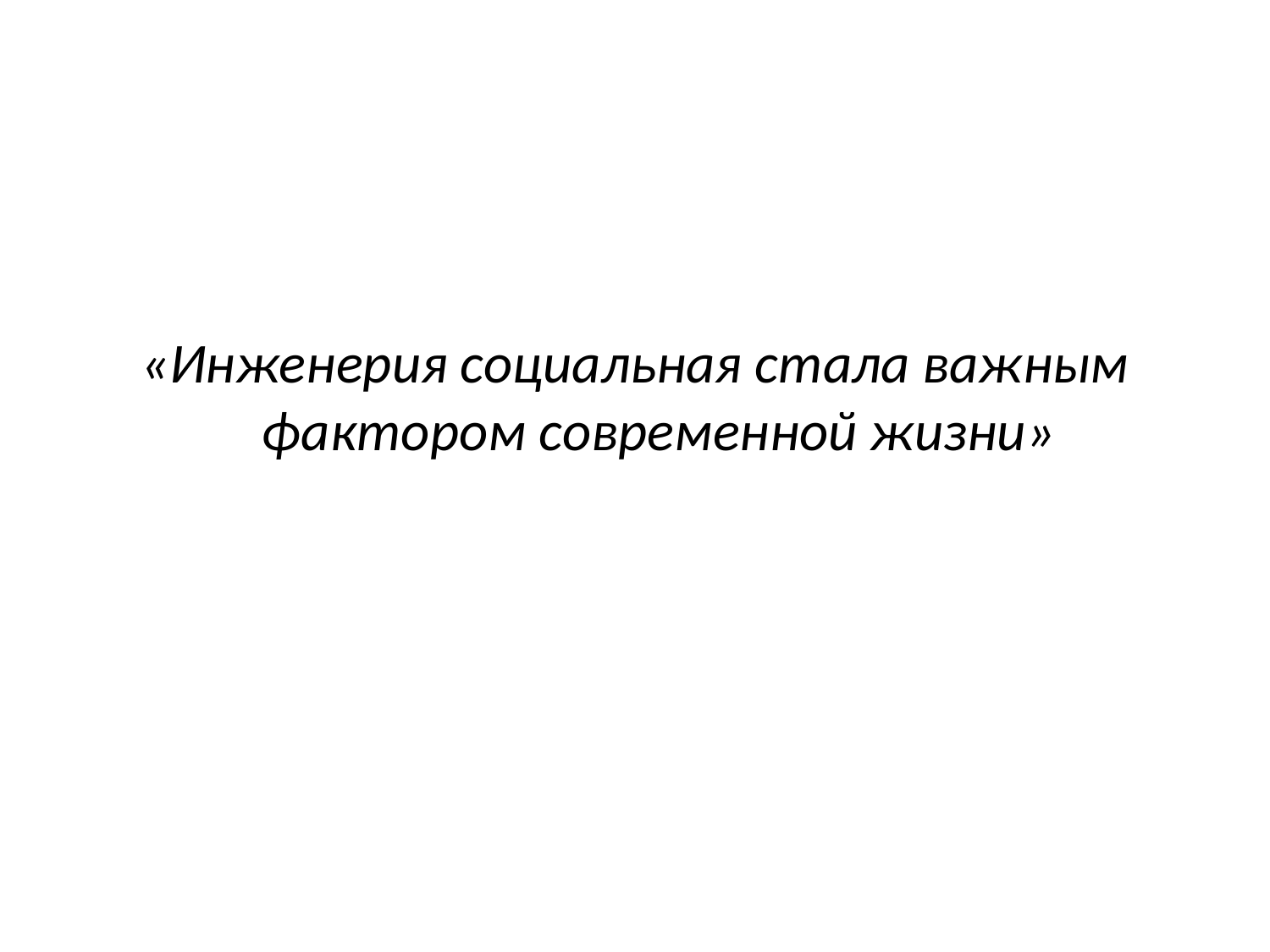

«Инженерия социальная стала важным фактором современной жизни»